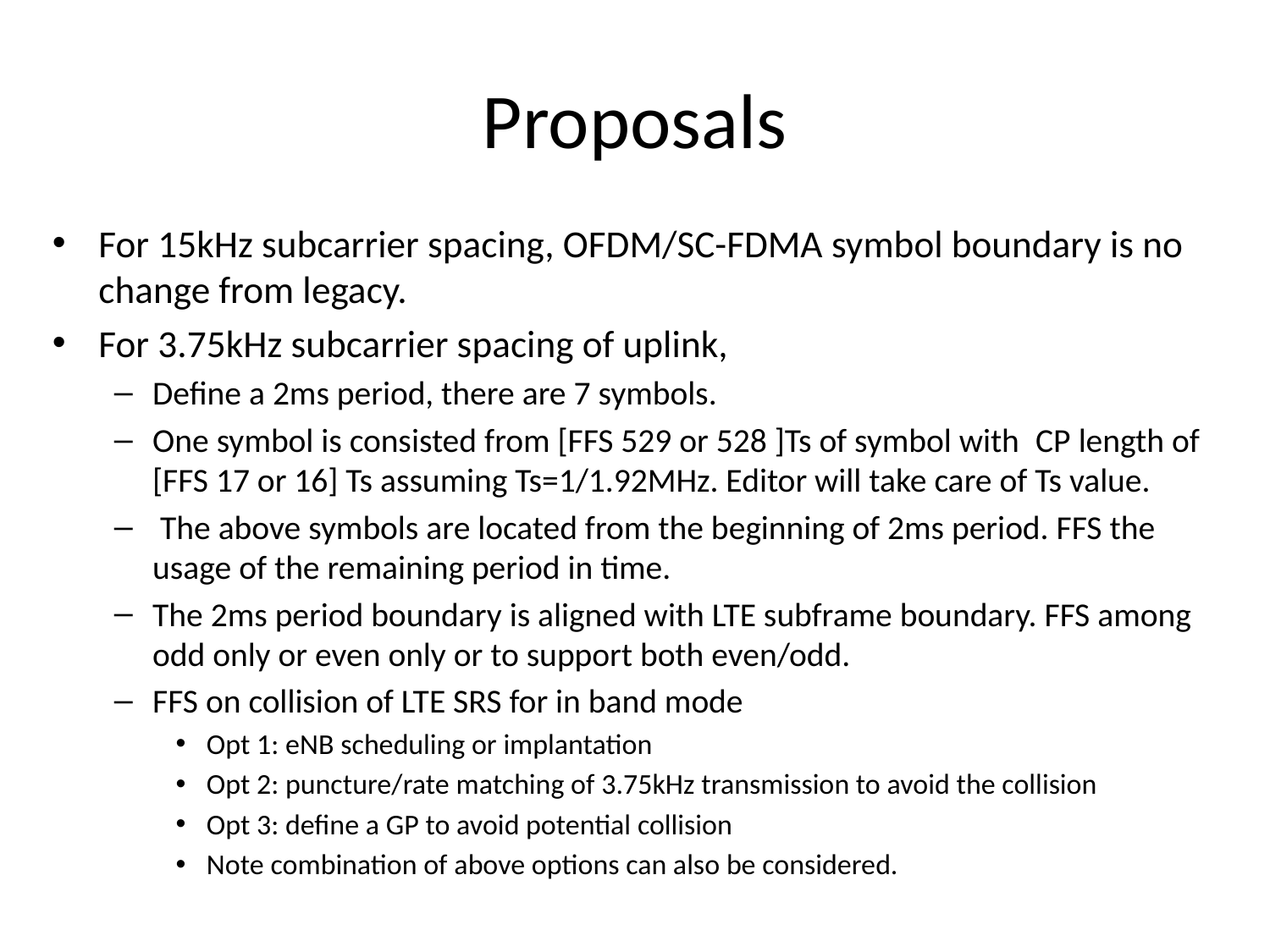

# Proposals
For 15kHz subcarrier spacing, OFDM/SC-FDMA symbol boundary is no change from legacy.
For 3.75kHz subcarrier spacing of uplink,
Define a 2ms period, there are 7 symbols.
One symbol is consisted from [FFS 529 or 528 ]Ts of symbol with  CP length of [FFS 17 or 16] Ts assuming Ts=1/1.92MHz. Editor will take care of Ts value.
 The above symbols are located from the beginning of 2ms period. FFS the usage of the remaining period in time.
The 2ms period boundary is aligned with LTE subframe boundary. FFS among odd only or even only or to support both even/odd.
FFS on collision of LTE SRS for in band mode
Opt 1: eNB scheduling or implantation
Opt 2: puncture/rate matching of 3.75kHz transmission to avoid the collision
Opt 3: define a GP to avoid potential collision
Note combination of above options can also be considered.